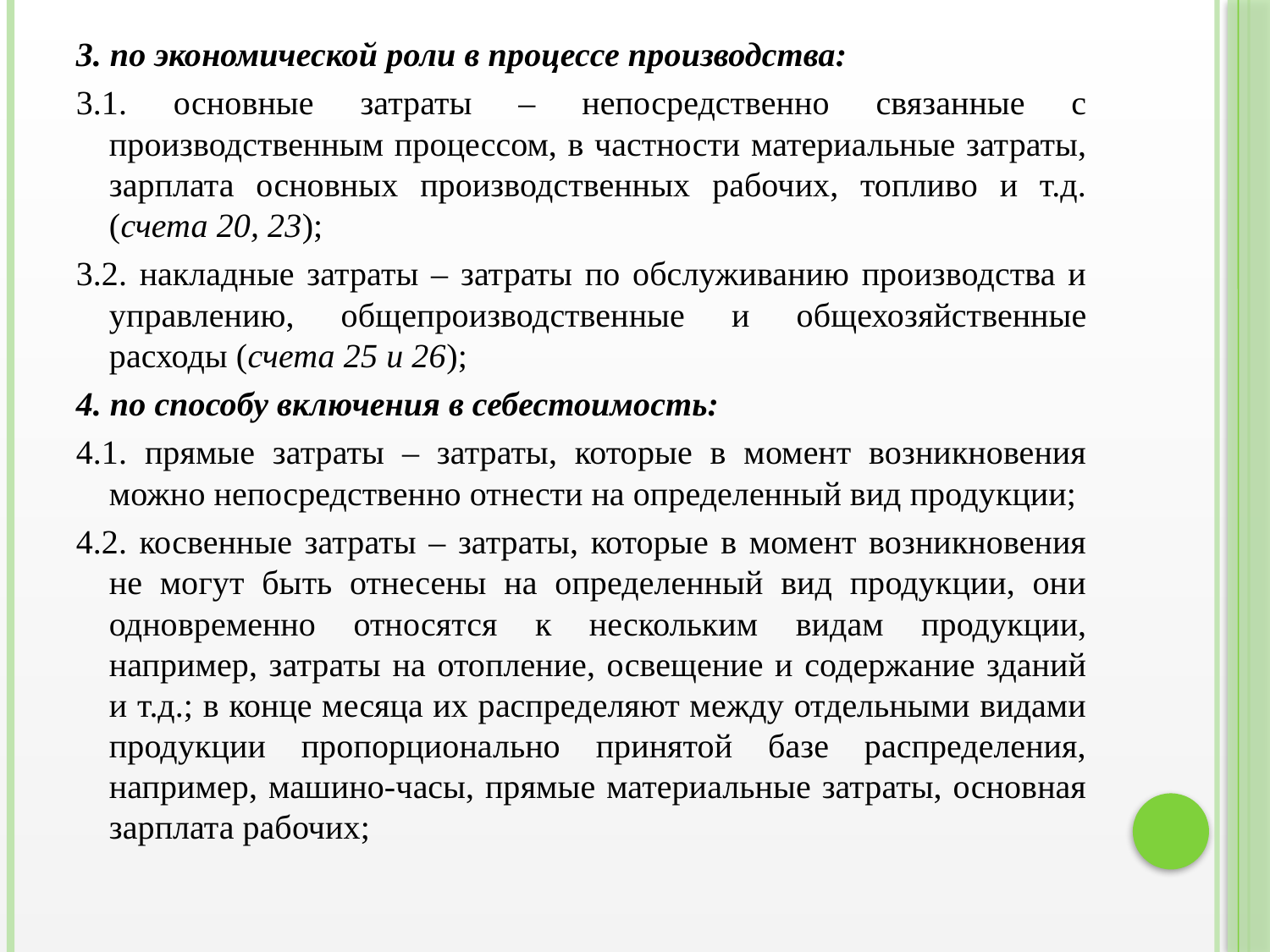

3. по экономической роли в процессе производства:
3.1. основные затраты – непосредственно связанные с производственным процессом, в частности материальные затраты, зарплата основных производственных рабочих, топливо и т.д. (счета 20, 23);
3.2. накладные затраты – затраты по обслуживанию производства и управлению, общепроизводственные и общехозяйственные расходы (счета 25 и 26);
4. по способу включения в себестоимость:
4.1. прямые затраты – затраты, которые в момент возникновения можно непосредственно отнести на определенный вид продукции;
4.2. косвенные затраты – затраты, которые в момент возникновения не могут быть отнесены на определенный вид продукции, они одновременно относятся к нескольким видам продукции, например, затраты на отопление, освещение и содержание зданий и т.д.; в конце месяца их распределяют между отдельными видами продукции пропорционально принятой базе распределения, например, машино-часы, прямые материальные затраты, основная зарплата рабочих;